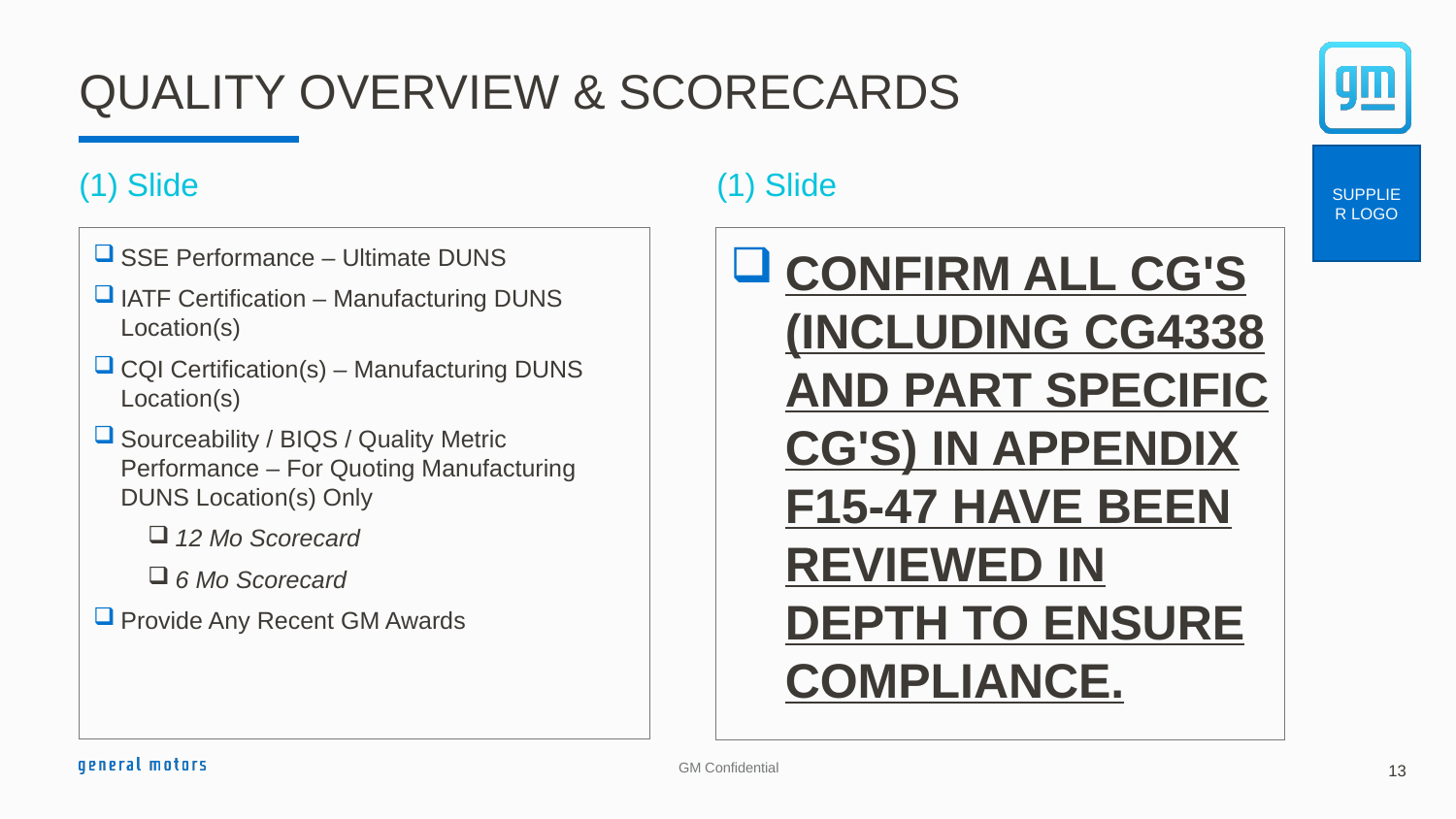

# QUALITY OVERVIEW & SCORECARDS
SUPPLIER LOGO
(1) Slide
(1) Slide
SSE Performance – Ultimate DUNS
IATF Certification – Manufacturing DUNS Location(s)
CQI Certification(s) – Manufacturing DUNS Location(s)
Sourceability / BIQS / Quality Metric Performance – For Quoting Manufacturing DUNS Location(s) Only
12 Mo Scorecard
6 Mo Scorecard
Provide Any Recent GM Awards

CONFIRM ALL CG'S (INCLUDING CG4338 AND PART SPECIFIC CG'S) IN APPENDIX F15-47 HAVE BEEN REVIEWED IN DEPTH TO ENSURE COMPLIANCE.

13
GM Confidential